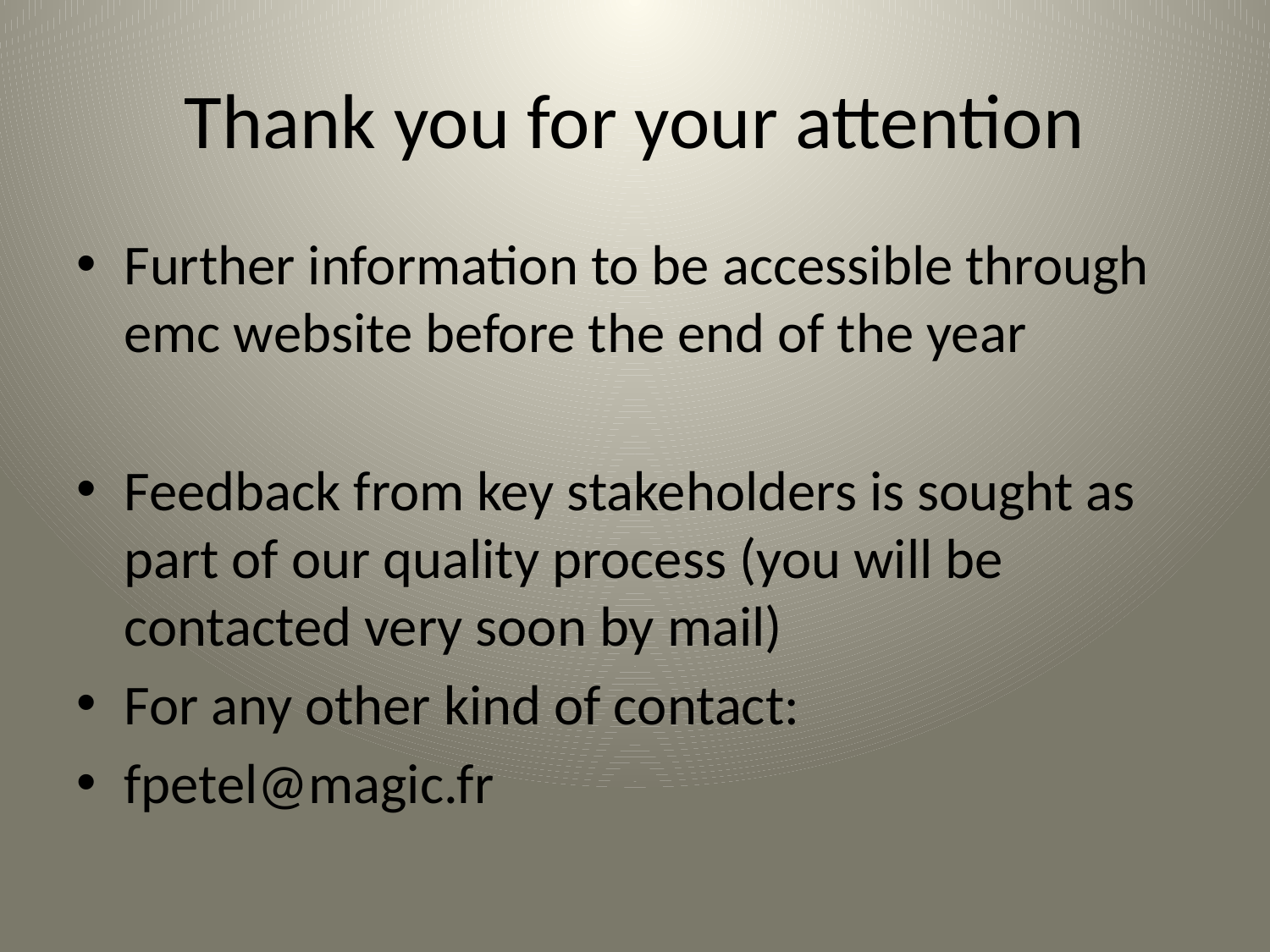

# Thank you for your attention
Further information to be accessible through emc website before the end of the year

Feedback from key stakeholders is sought as part of our quality process (you will be contacted very soon by mail)
For any other kind of contact:
fpetel@magic.fr